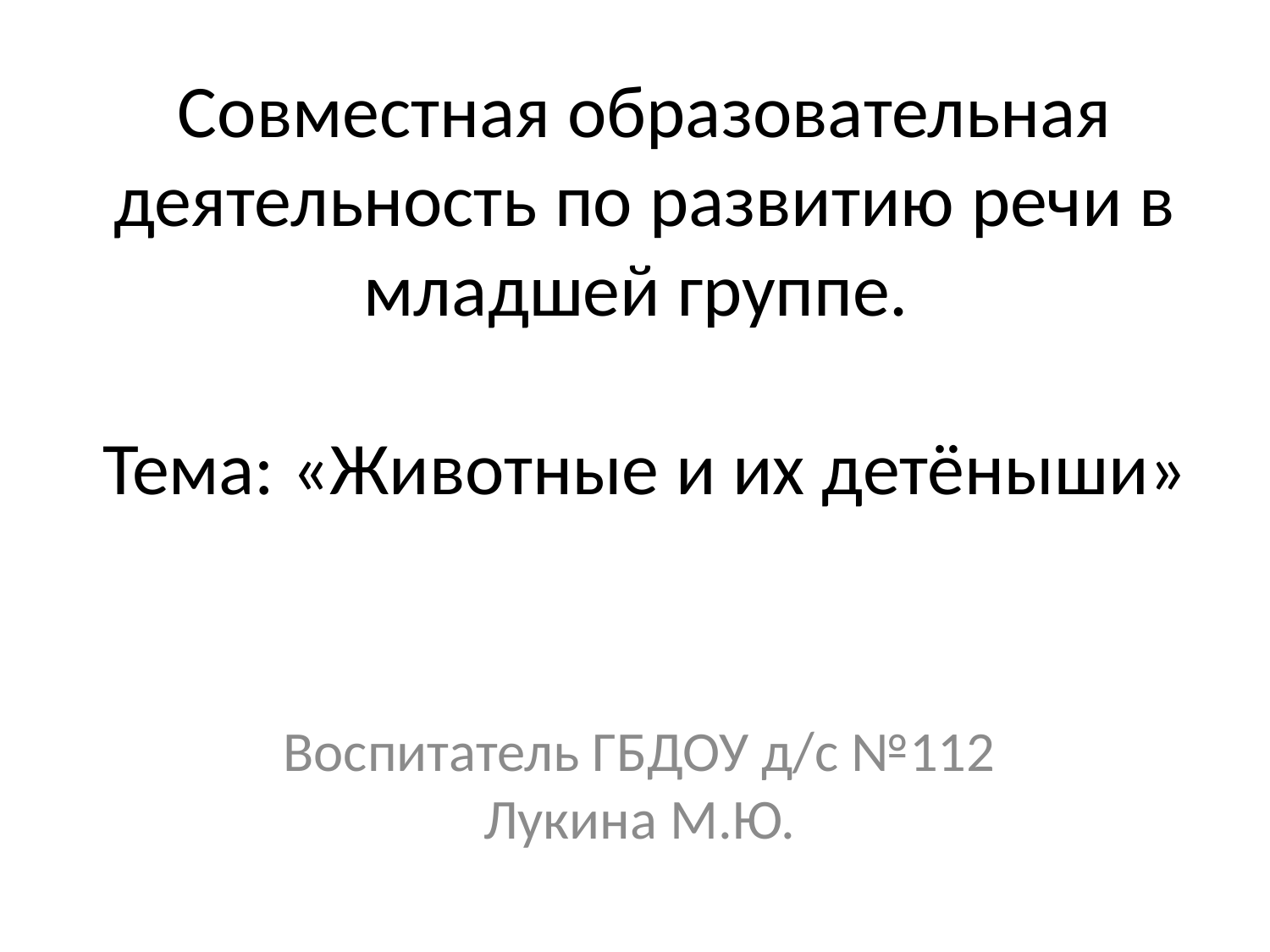

# Совместная образовательная деятельность по развитию речи в младшей группе. Тема: «Животные и их детёныши»
Воспитатель ГБДОУ д/с №112 Лукина М.Ю.